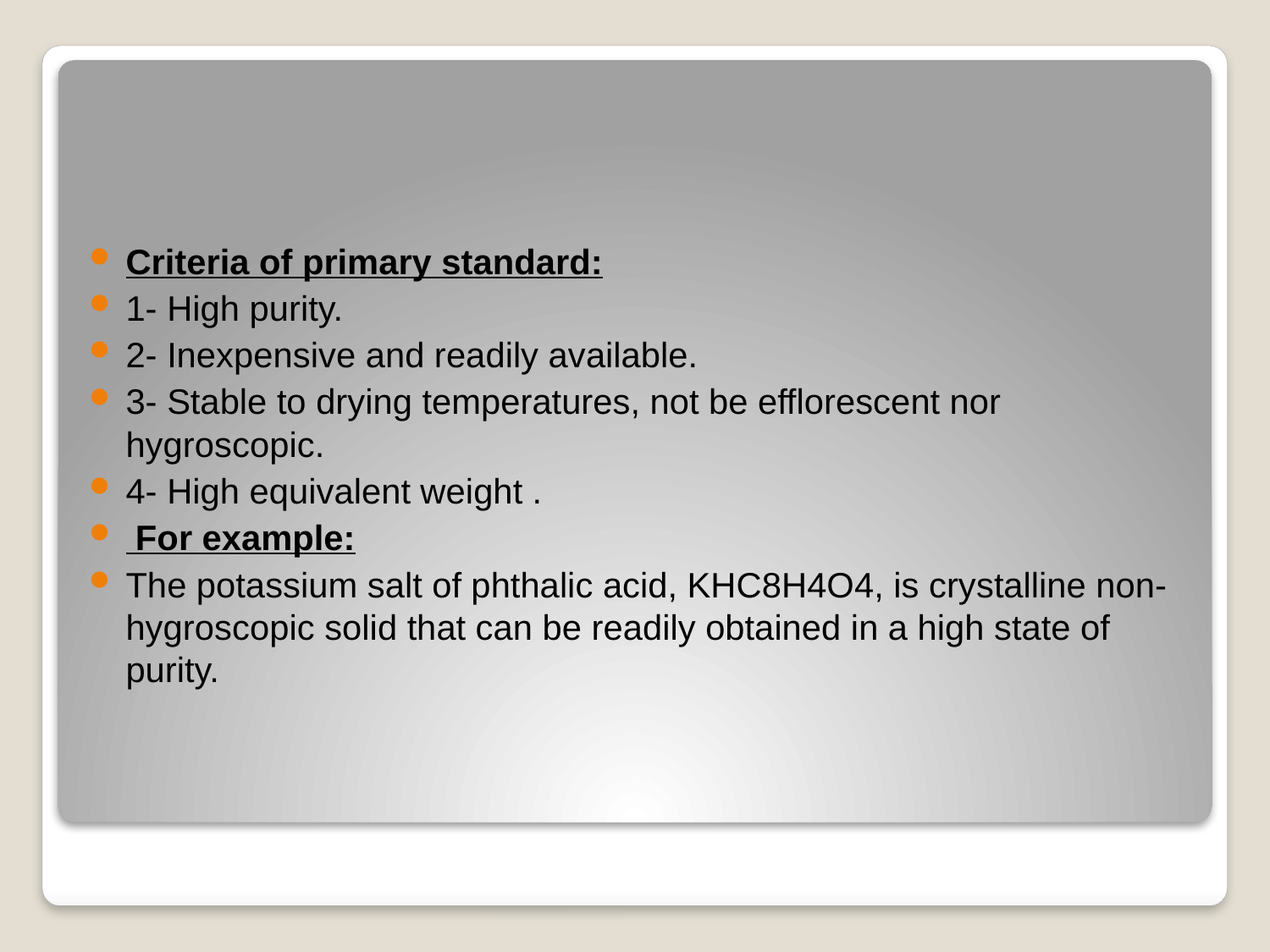

Criteria of primary standard:
1- High purity.
2- Inexpensive and readily available.
3- Stable to drying temperatures, not be efflorescent nor hygroscopic.
4- High equivalent weight .
 For example:
The potassium salt of phthalic acid, KHC8H4O4, is crystalline non-hygroscopic solid that can be readily obtained in a high state of purity.

#